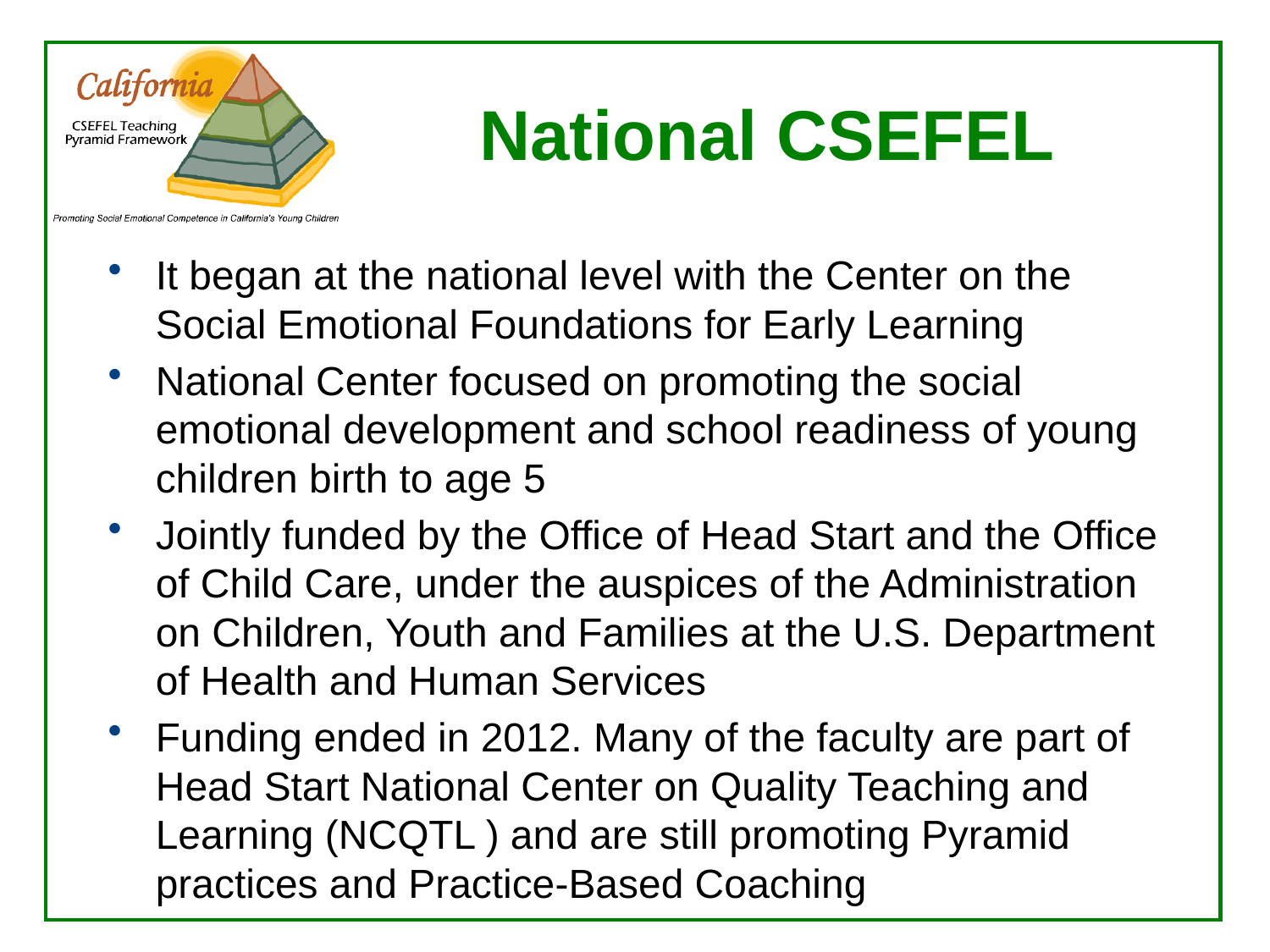

# National CSEFEL
It began at the national level with the Center on the Social Emotional Foundations for Early Learning
National Center focused on promoting the social emotional development and school readiness of young children birth to age 5
Jointly funded by the Office of Head Start and the Office of Child Care, under the auspices of the Administration on Children, Youth and Families at the U.S. Department of Health and Human Services
Funding ended in 2012. Many of the faculty are part of Head Start National Center on Quality Teaching and Learning (NCQTL ) and are still promoting Pyramid practices and Practice-Based Coaching